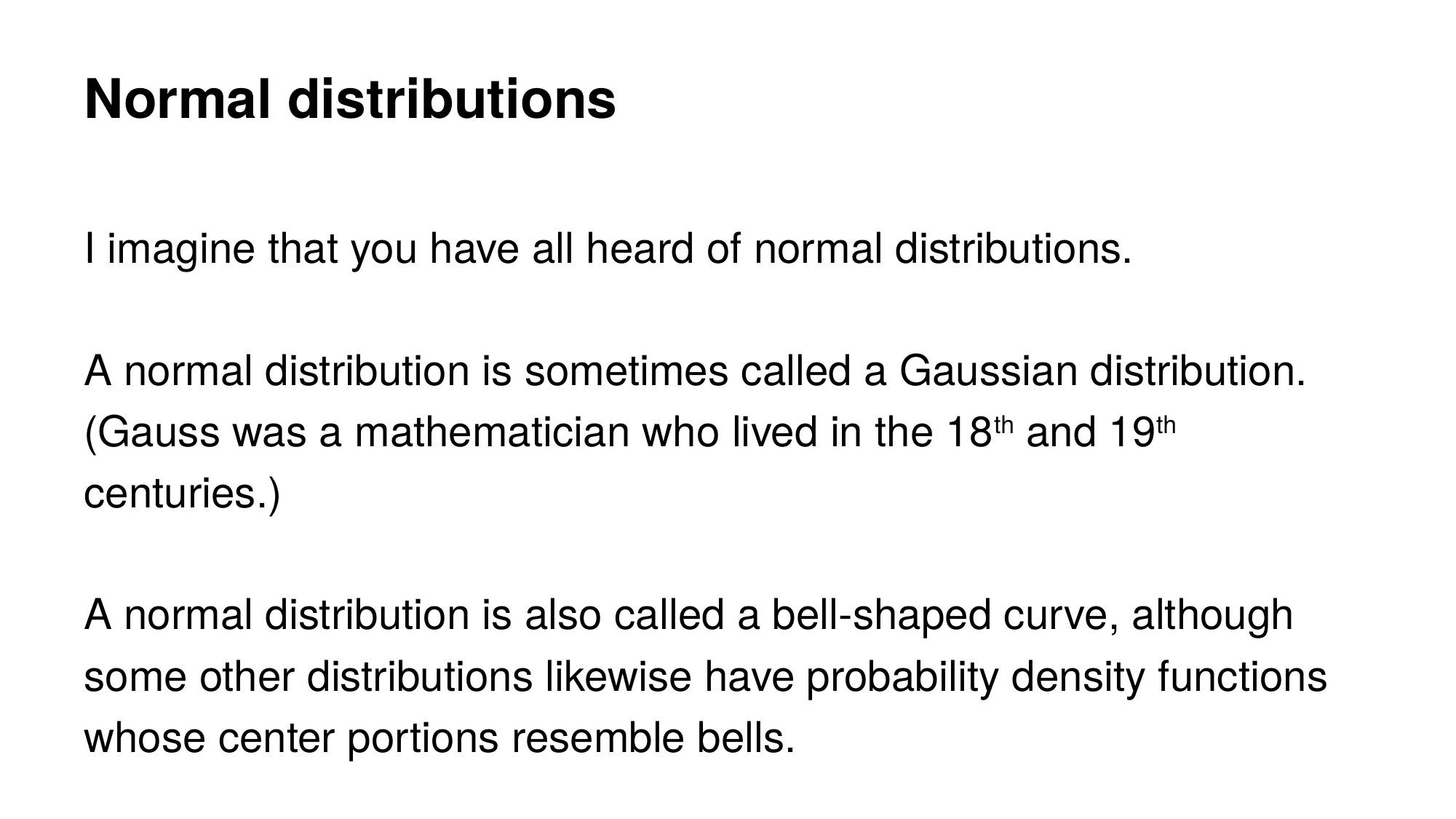

# Normal distributions
I imagine that you have all heard of normal distributions.

A normal distribution is sometimes called a Gaussian distribution.  (Gauss was a mathematician who lived in the 18th and 19th centuries.)

A normal distribution is also called a bell-shaped curve, although some other distributions likewise have probability density functions whose center portions resemble bells.